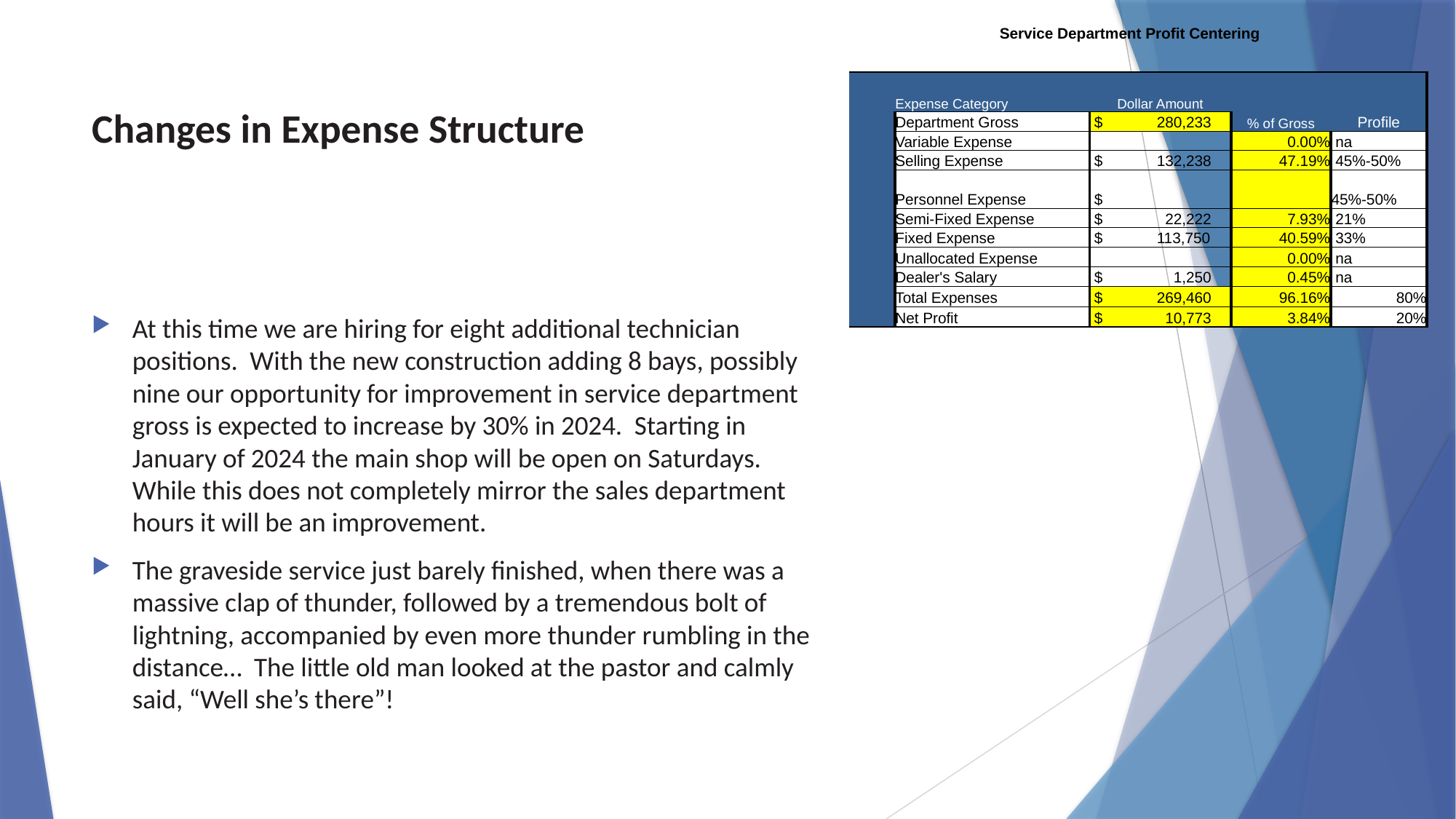

| Service Department Profit Centering |  |  |  |  |
| --- | --- | --- | --- | --- |
|  |  |  |  |  |
|  | Expense Category | Dollar Amount |  |  |
|  | Department Gross | $ 280,233 | % of Gross | Profile |
|  | Variable Expense |  | 0.00% | na |
|  | Selling Expense | $ 132,238 | 47.19% | 45%-50% |
|  | Personnel Expense | $ |  | 45%-50% |
|  | Semi-Fixed Expense | $ 22,222 | 7.93% | 21% |
|  | Fixed Expense | $ 113,750 | 40.59% | 33% |
|  | Unallocated Expense |  | 0.00% | na |
|  | Dealer's Salary | $ 1,250 | 0.45% | na |
|  | Total Expenses | $ 269,460 | 96.16% | 80% |
|  | Net Profit | $ 10,773 | 3.84% | 20% |
# Changes in Expense Structure

At this time we are hiring for eight additional technician positions.  With the new construction adding 8 bays, possibly nine our opportunity for improvement in service department gross is expected to increase by 30% in 2024.  Starting in January of 2024 the main shop will be open on Saturdays.  While this does not completely mirror the sales department hours it will be an improvement.
The graveside service just barely finished, when there was a massive clap of thunder, followed by a tremendous bolt of lightning, accompanied by even more thunder rumbling in the distance…  The little old man looked at the pastor and calmly said, “Well she’s there”!